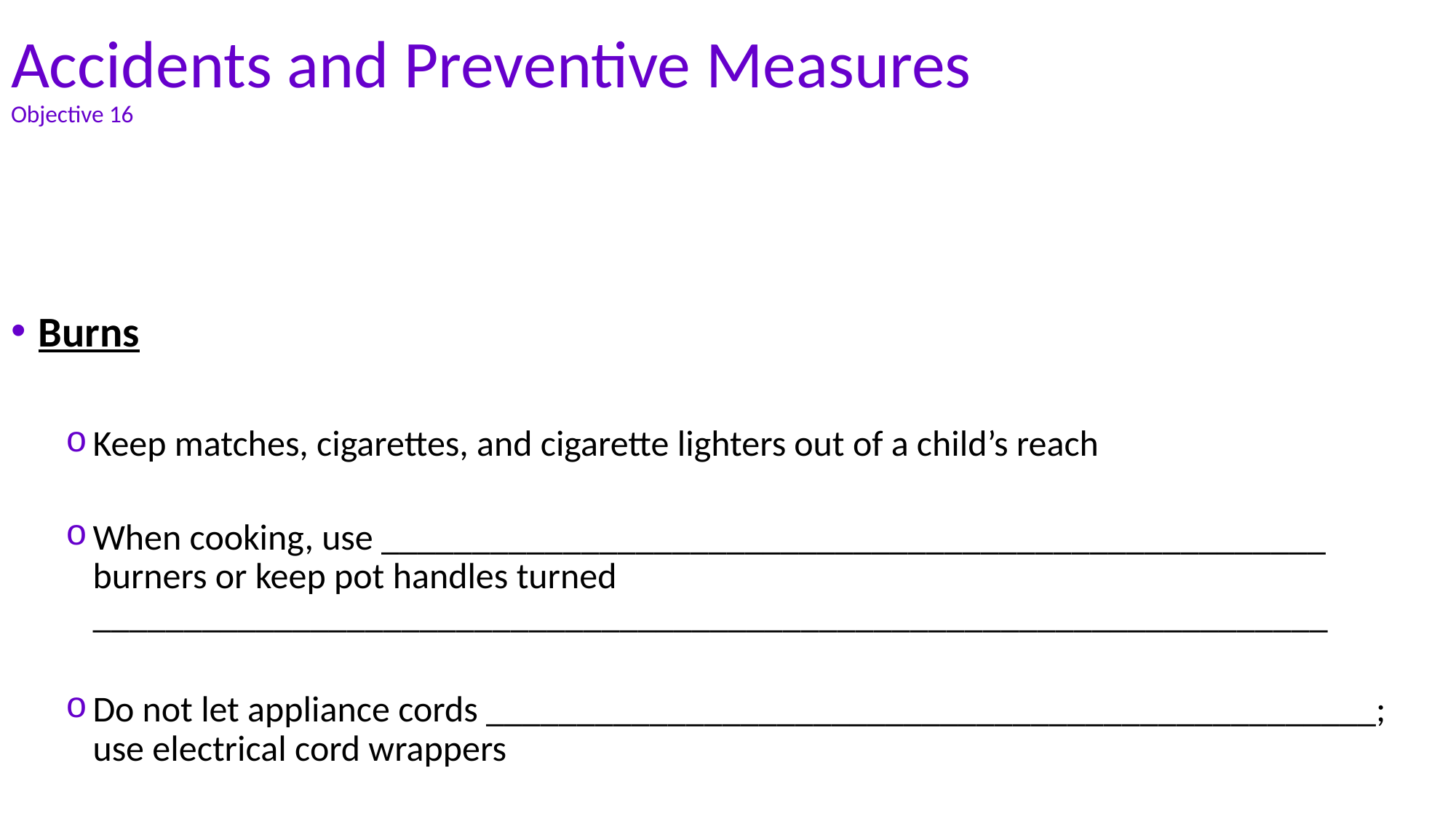

# Accidents and Preventive Measures Objective 16

Burns

Keep matches, cigarettes, and cigarette lighters out of a child’s reach

When cooking, use ____________________________________________________ burners or keep pot handles turned ____________________________________________________________________

Do not let appliance cords _________________________________________________; use electrical cord wrappers